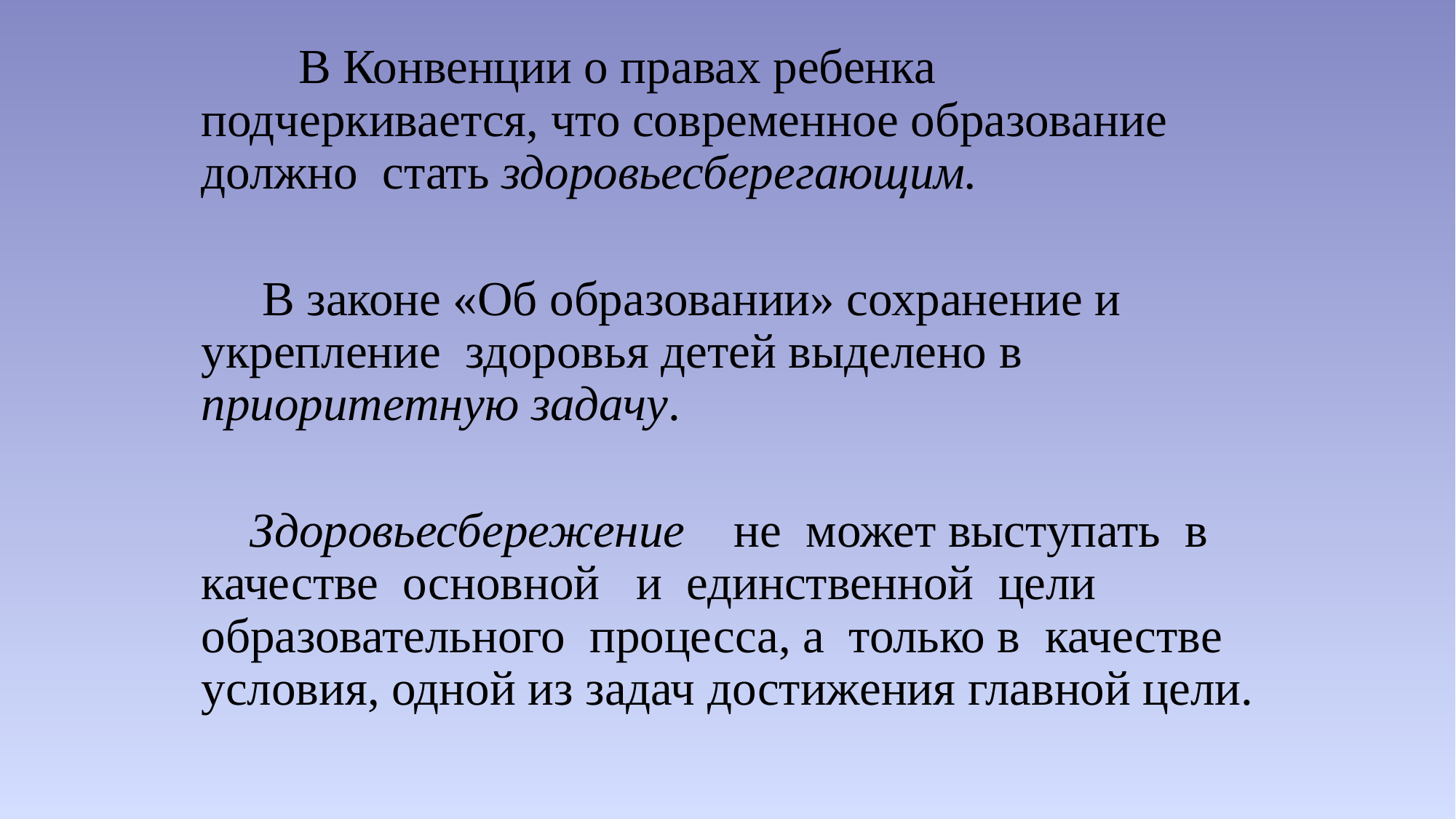

В Конвенции о правах ребенка                    подчеркивается, что современное образование  должно  стать здоровьесберегающим.

     В законе «Об образовании» сохранение и укрепление  здоровья детей выделено в приоритетную задачу.

    Здоровьесбережение    не  может выступать  в  качестве  основной   и  единственной  цели  образовательного  процесса, а  только в  качестве  условия, одной из задач достижения главной цели.